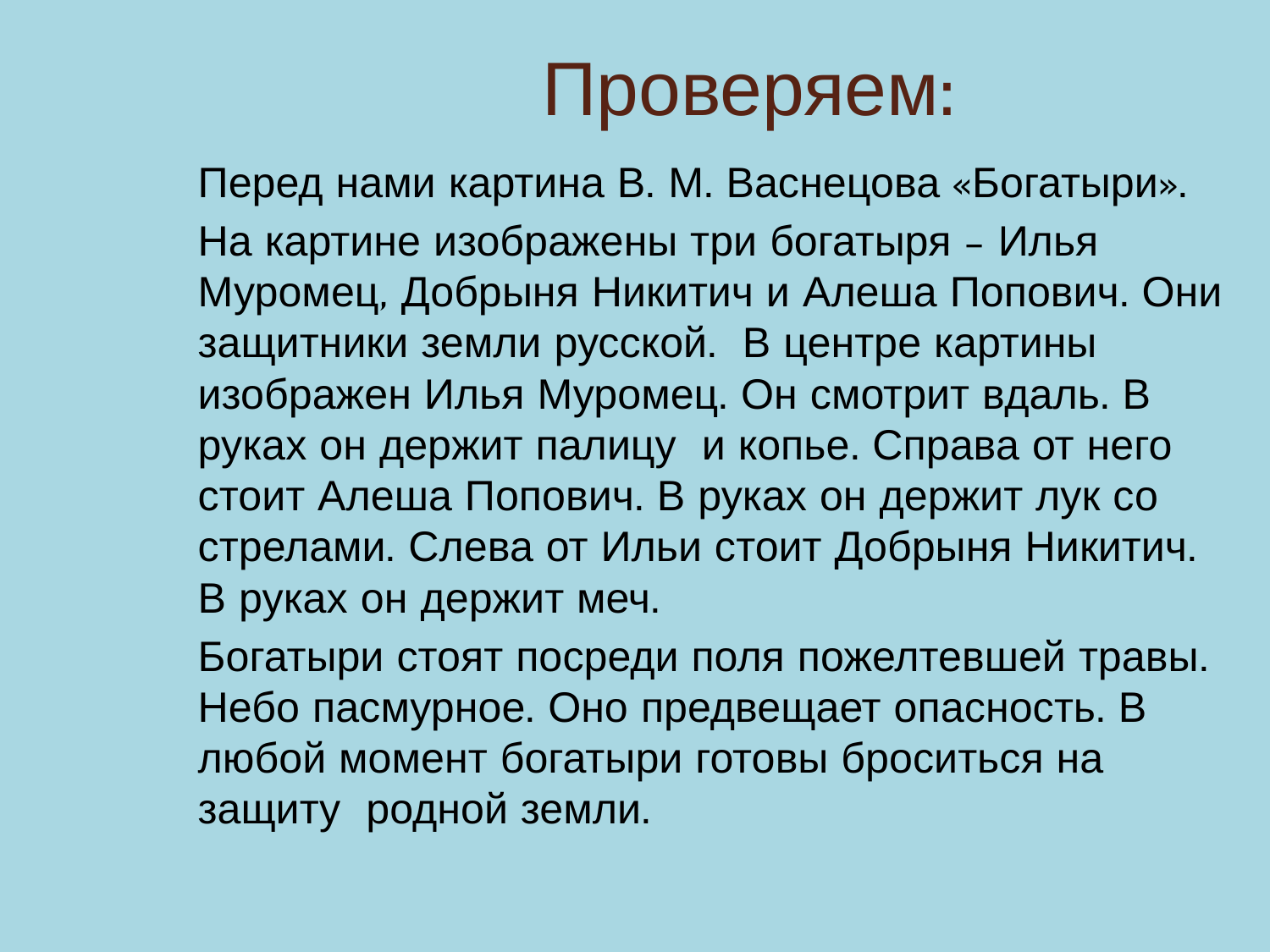

# Проверяем:
		Перед нами картина В. М. Васнецова «Богатыри».
		На картине изображены три богатыря – Илья Муромец, Добрыня Никитич и Алеша Попович. Они защитники земли русской.  В центре картины изображен Илья Муромец. Он смотрит вдаль. В руках он держит палицу  и копье. Справа от него стоит Алеша Попович. В руках он держит лук со стрелами. Слева от Ильи стоит Добрыня Никитич. В руках он держит меч.
		Богатыри стоят посреди поля пожелтевшей травы. Небо пасмурное. Оно предвещает опасность. В любой момент богатыри готовы броситься на защиту  родной земли.